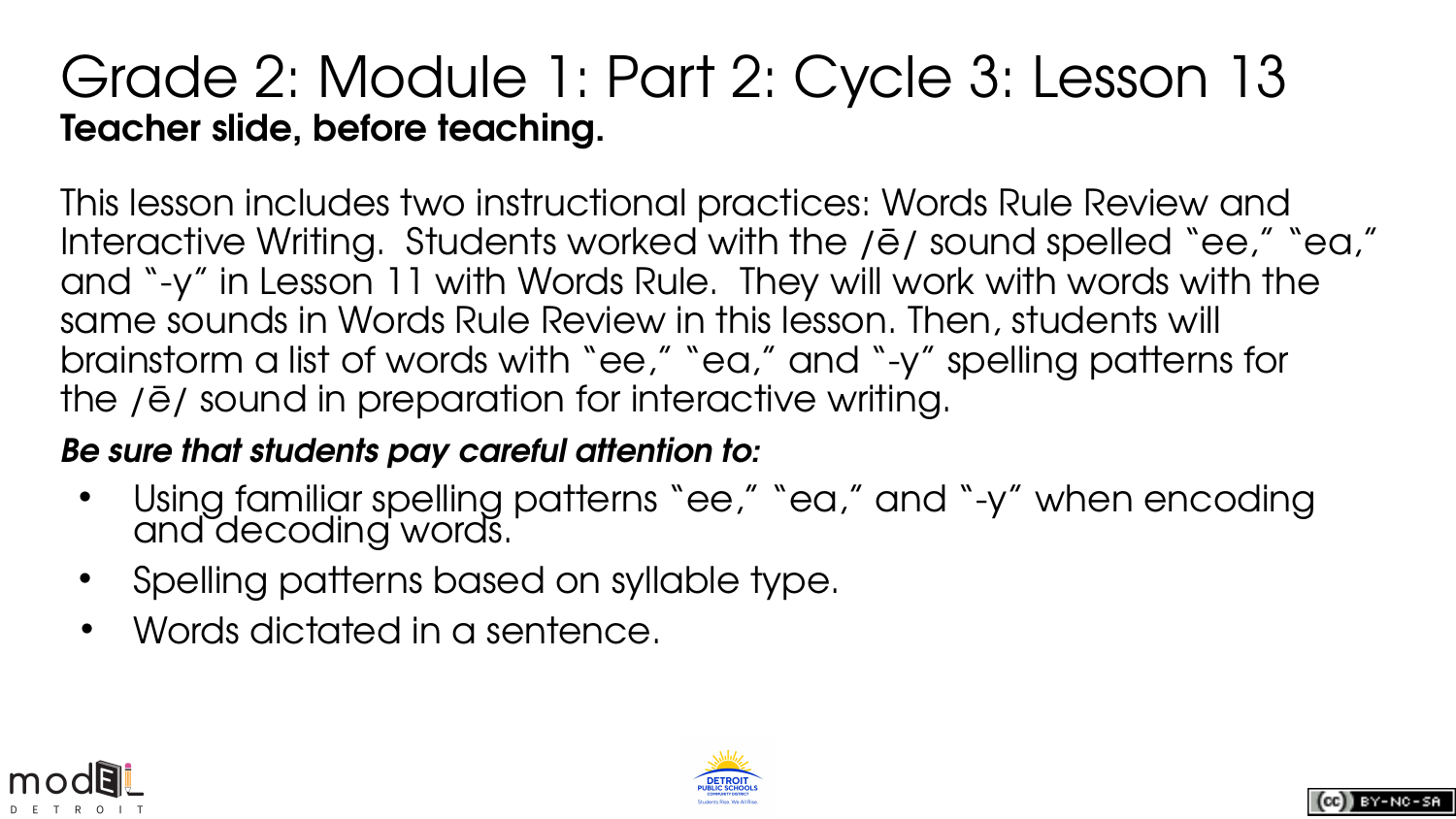

# Grade 2: Module 1: Part 2: Cycle 3: Lesson 13
Teacher slide, before teaching.
This lesson includes two instructional practices: Words Rule Review and Interactive Writing.  Students worked with the /ē/ sound spelled “ee,” “ea,” and “-y” in Lesson 11 with Words Rule.  They will work with words with the same sounds in Words Rule Review in this lesson. Then, students will brainstorm a list of words with “ee,” “ea,” and “-y” spelling patterns for the /ē/ sound in preparation for interactive writing.
Be sure that students pay careful attention to:
Using familiar spelling patterns “ee,” “ea,” and “-y” when encoding and decoding words.
Spelling patterns based on syllable type.
Words dictated in a sentence.